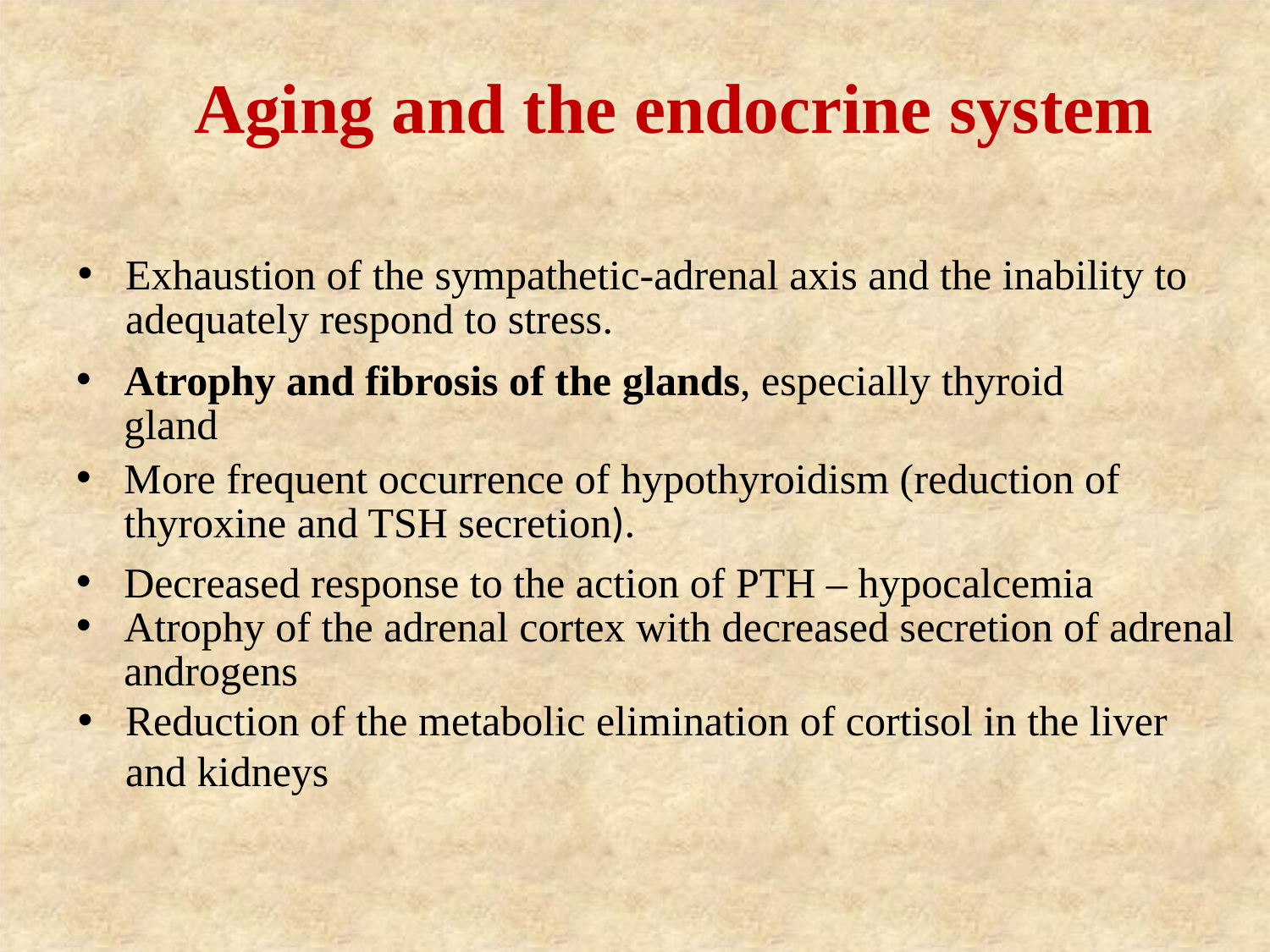

Aging and the endocrine system
Exhaustion of the sympathetic-adrenal axis and the inability to adequately respond to stress.

Atrophy and fibrosis of the glands, especially thyroid gland
More frequent occurrence of hypothyroidism (reduction of thyroxine and TSH secretion).

Decreased response to the action of PTH – hypocalcemia
Atrophy of the adrenal cortex with decreased secretion of adrenal androgens

Reduction of the metabolic elimination of cortisol in the liver and kidneys